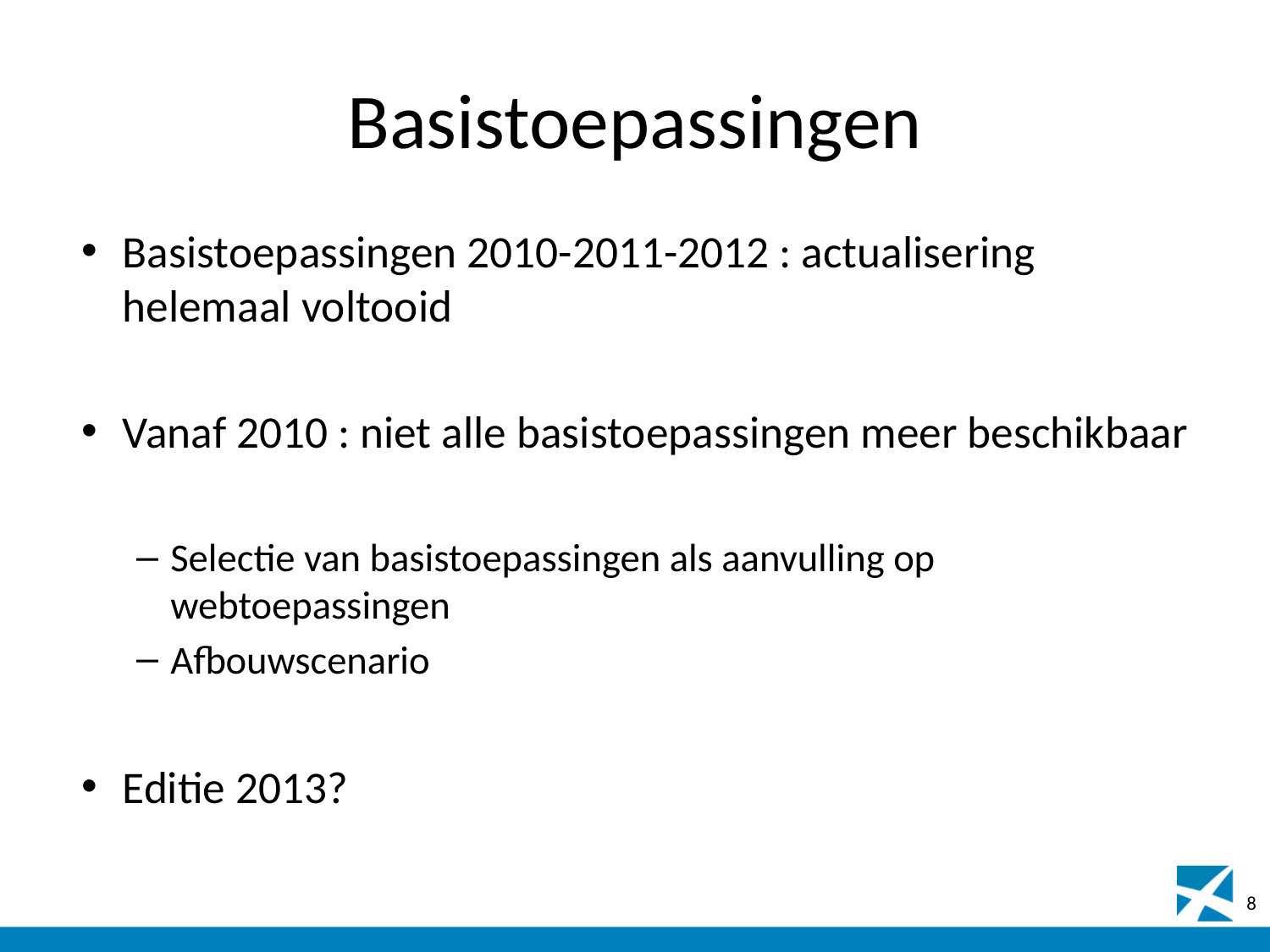

# Basistoepassingen
Basistoepassingen 2010-2011-2012 : actualisering helemaal voltooid

Vanaf 2010 : niet alle basistoepassingen meer beschikbaar

Selectie van basistoepassingen als aanvulling op webtoepassingen
Afbouwscenario

Editie 2013?